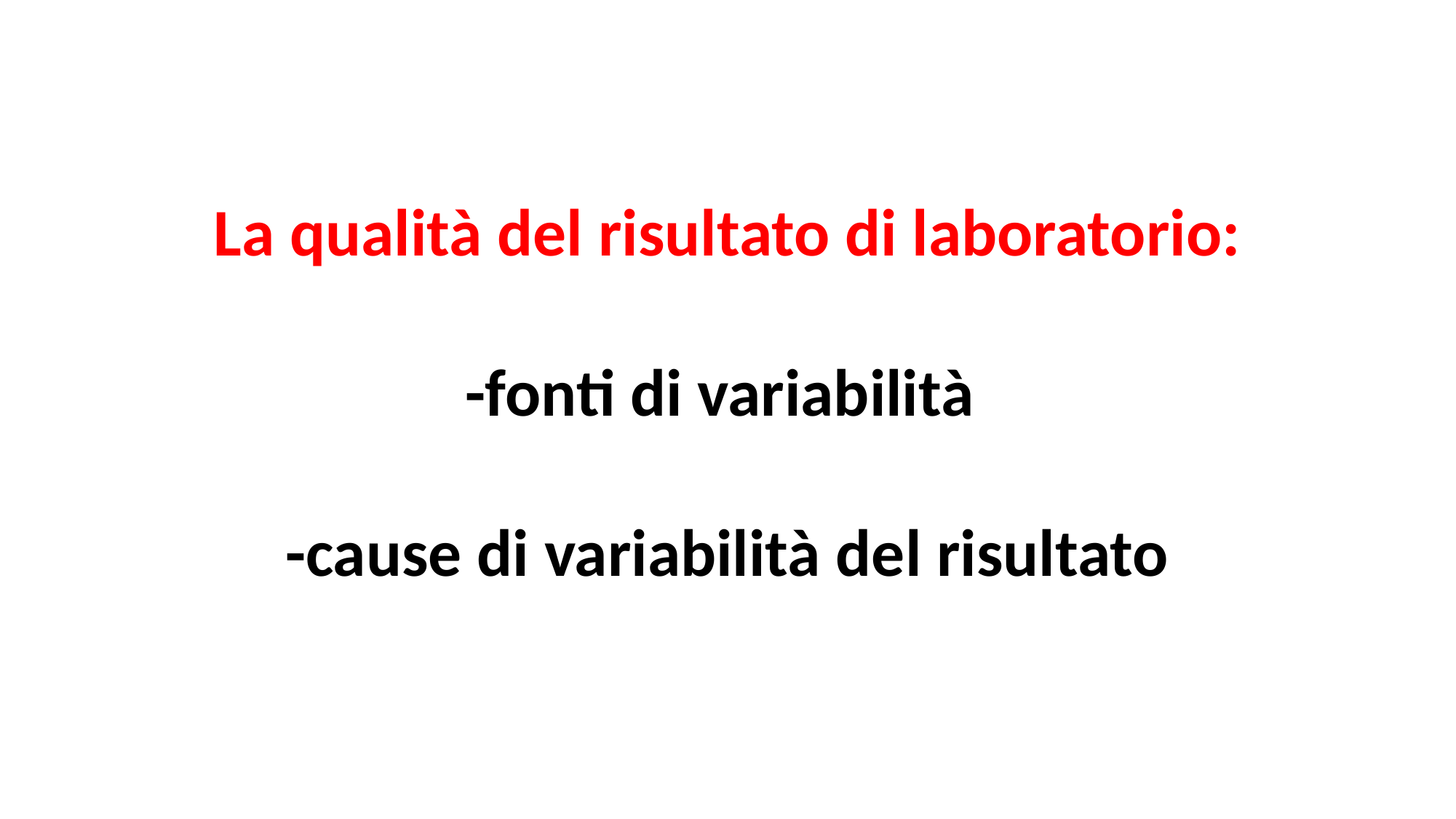

# La qualità del risultato di laboratorio: -fonti di variabilità -cause di variabilità del risultato